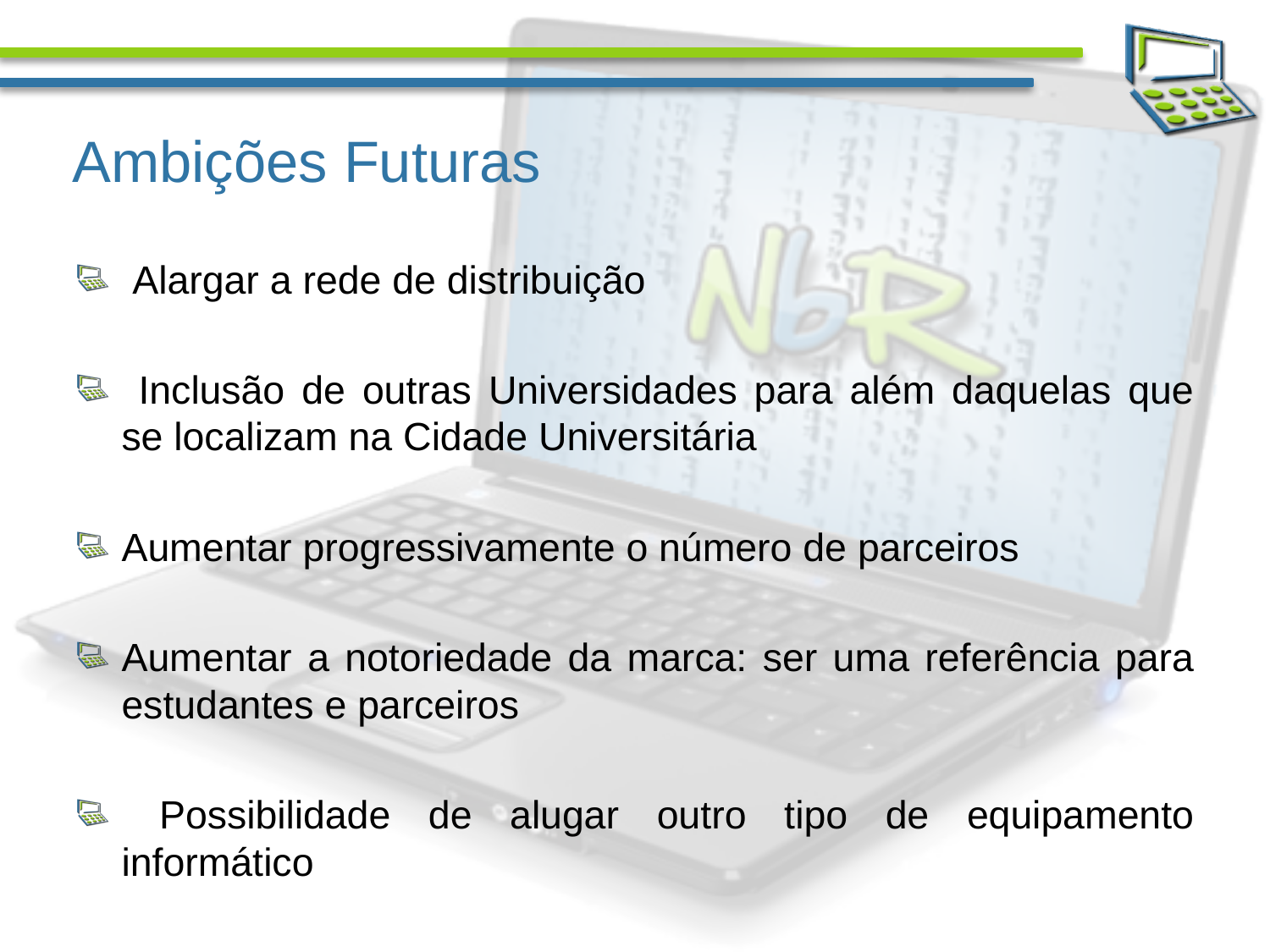

# Ambições Futuras
 Alargar a rede de distribuição

 Inclusão de outras Universidades para além daquelas que se localizam na Cidade Universitária

Aumentar progressivamente o número de parceiros

Aumentar a notoriedade da marca: ser uma referência para estudantes e parceiros

 Possibilidade de alugar outro tipo de equipamento informático